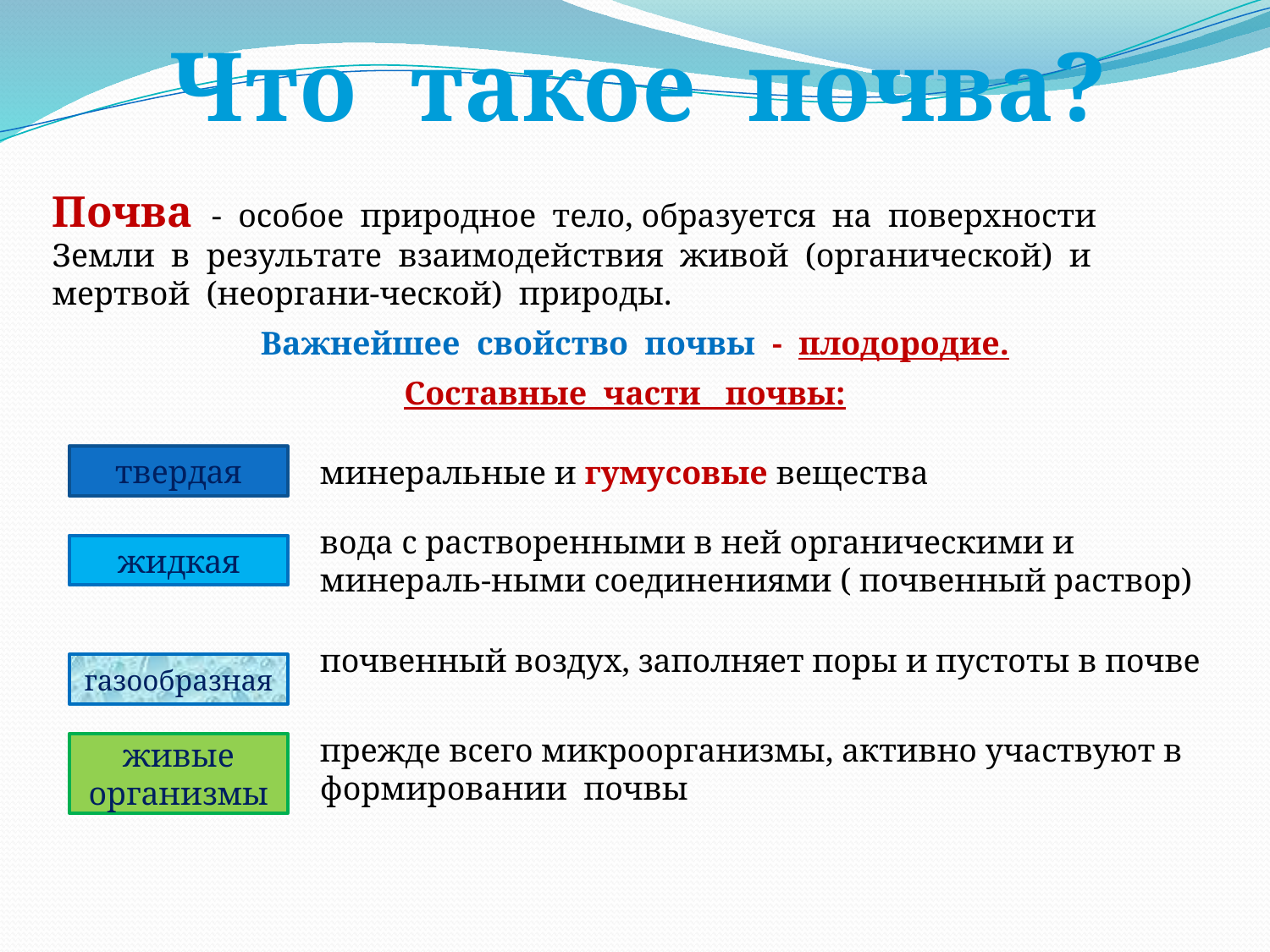

Что  такое  почва?
Почва  -  особое  природное  тело, образуется  на  поверхности  Земли  в  результате  взаимодействия  живой  (органической)  и  мертвой  (неоргани-ческой)  природы.
Важнейшее  свойство  почвы  -  плодородие.
Составные  части   почвы:
твердая
минеральные и гумусовые вещества
вода с растворенными в ней органическими и минераль-ными соединениями ( почвенный раствор)
жидкая
почвенный воздух, заполняет поры и пустоты в почве
газообразная
прежде всего микроорганизмы, активно участвуют в формировании  почвы
живые организмы